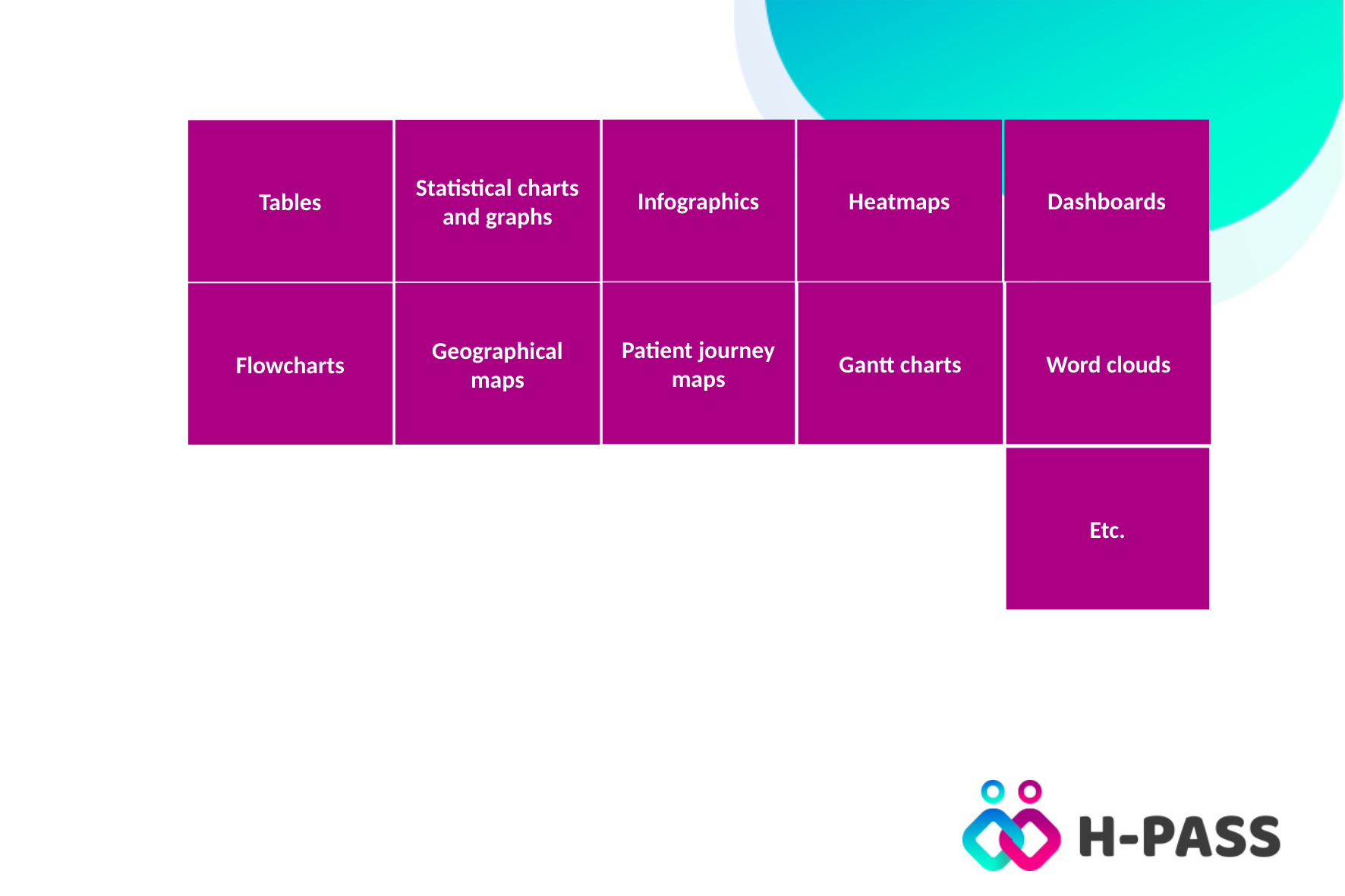

#
Infographics
Heatmaps
Dashboards
Statistical charts and graphs
Tables

Patient journey maps
Gantt charts
Word clouds
Geographical maps
Flowcharts
Etc.